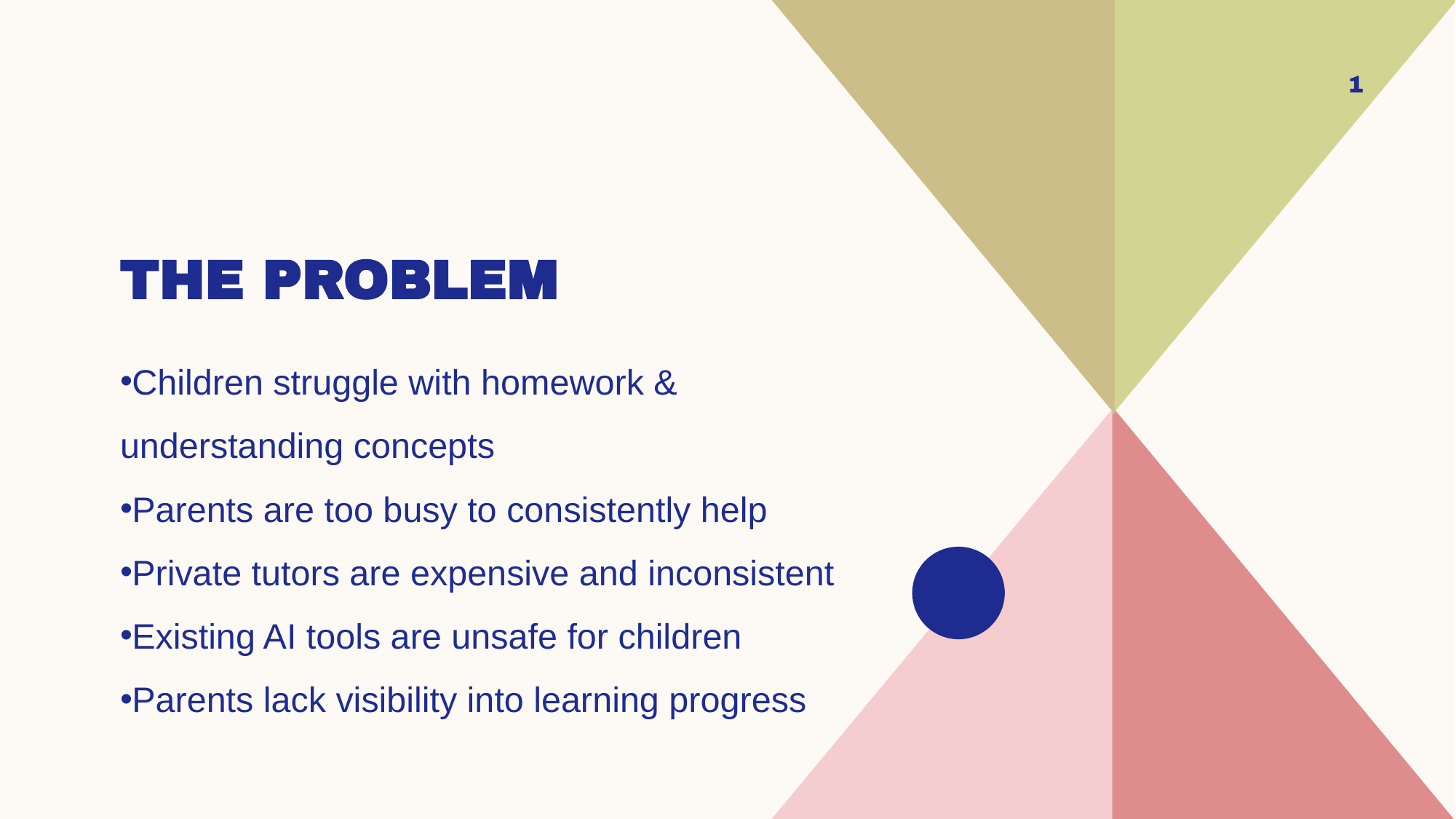

1
# The Problem
Children struggle with homework & understanding concepts
Parents are too busy to consistently help
Private tutors are expensive and inconsistent
Existing AI tools are unsafe for children
Parents lack visibility into learning progress